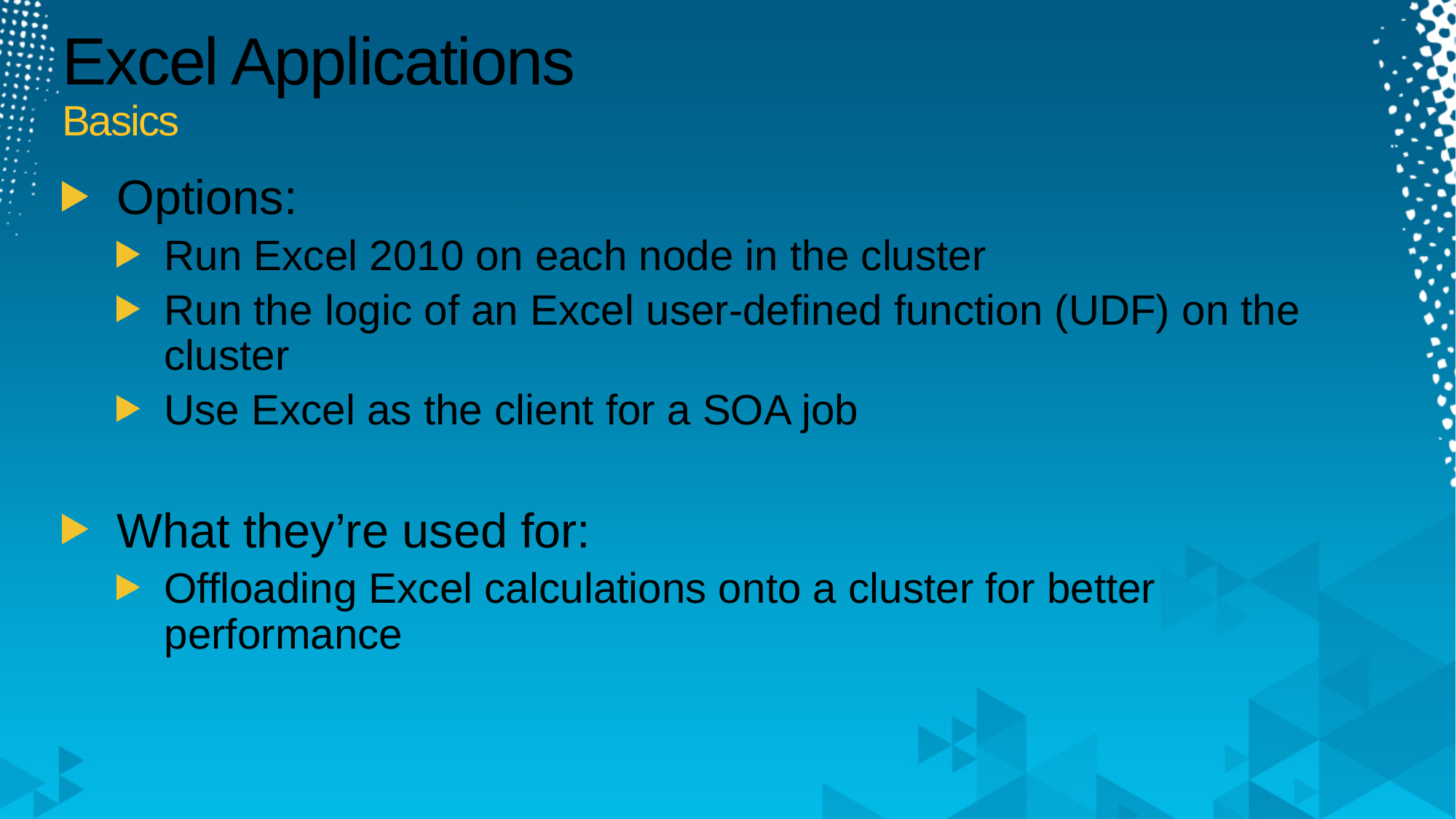

# Excel Applications Basics
Options:
Run Excel 2010 on each node in the cluster
Run the logic of an Excel user-defined function (UDF) on the cluster
Use Excel as the client for a SOA job

What they’re used for:
Offloading Excel calculations onto a cluster for better performance